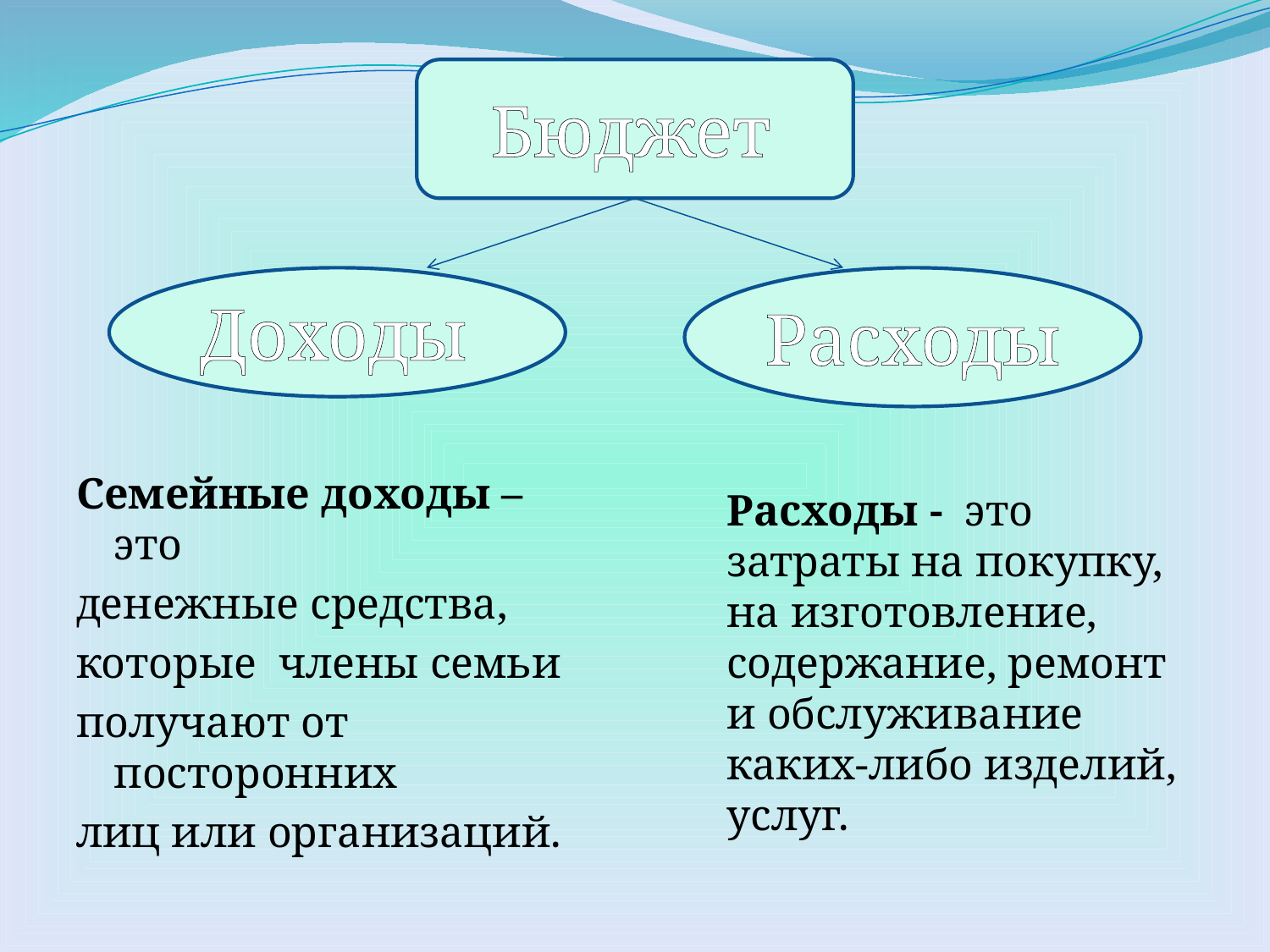

Бюджет
Доходы
Расходы

Семейные доходы – это
денежные средства,
которые  члены семьи
получают от посторонних
лиц или организаций.

Расходы -  это затраты на покупку, на изготовление, содержание, ремонт и обслуживание каких-либо изделий, услуг.